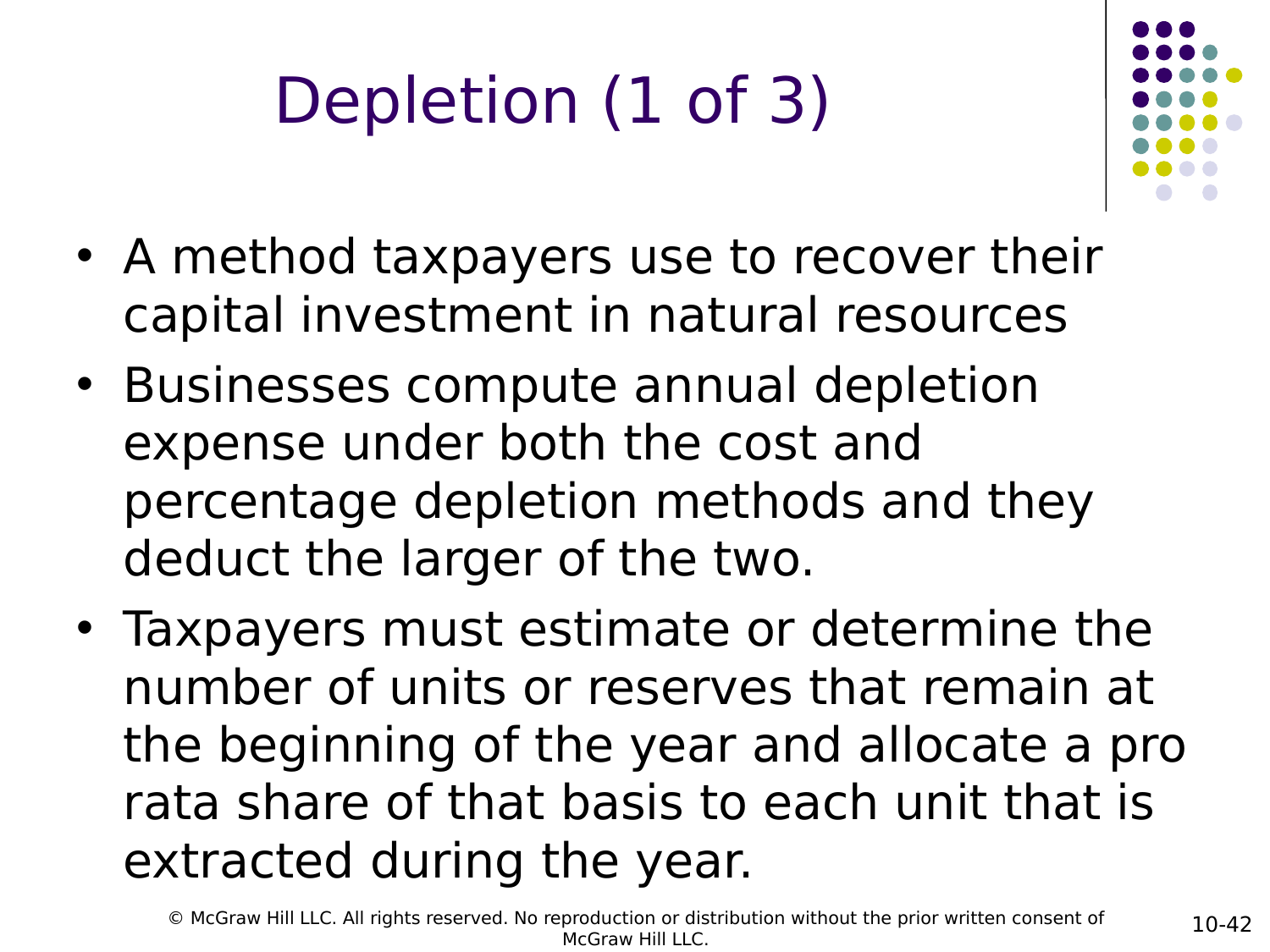

# Depletion (1 of 3)
A method taxpayers use to recover their capital investment in natural resources
Businesses compute annual depletion expense under both the cost and percentage depletion methods and they deduct the larger of the two.
Taxpayers must estimate or determine the number of units or reserves that remain at the beginning of the year and allocate a pro rata share of that basis to each unit that is extracted during the year.
10-42